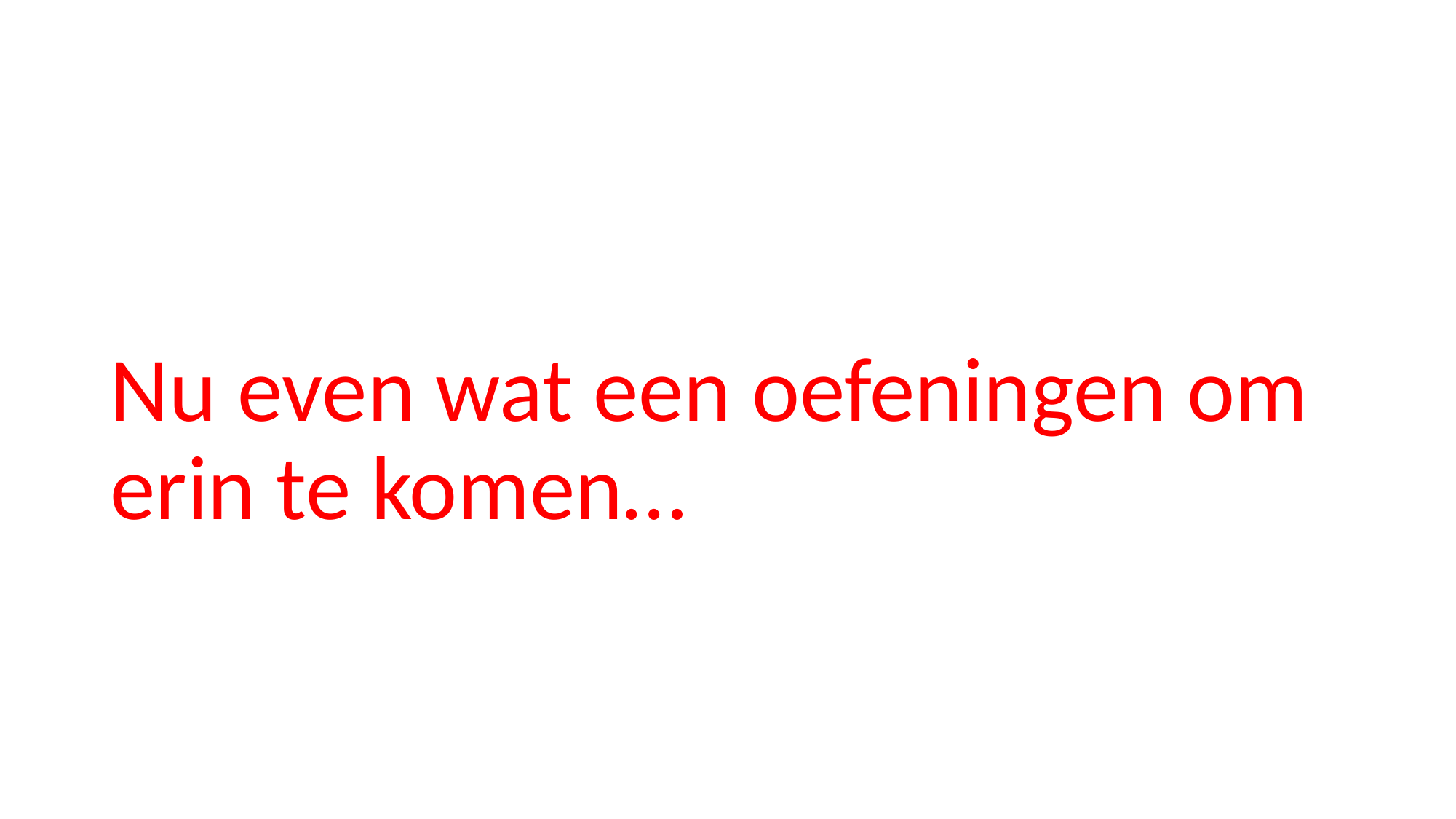

# Nu even wat een oefeningen om erin te komen…